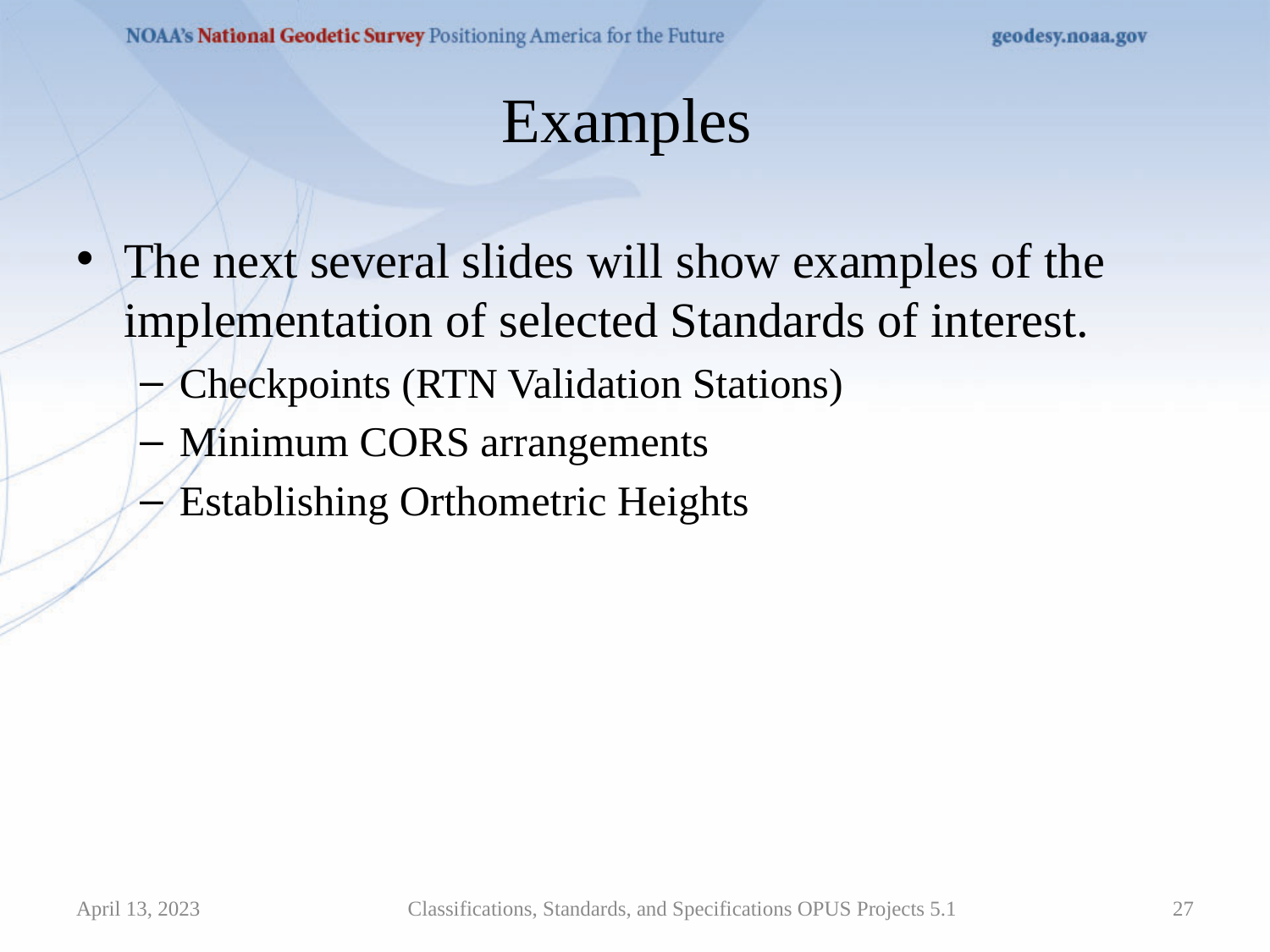

# Examples
The next several slides will show examples of the implementation of selected Standards of interest.
Checkpoints (RTN Validation Stations)
Minimum CORS arrangements
Establishing Orthometric Heights
April 13, 2023
Classifications, Standards, and Specifications OPUS Projects 5.1
27